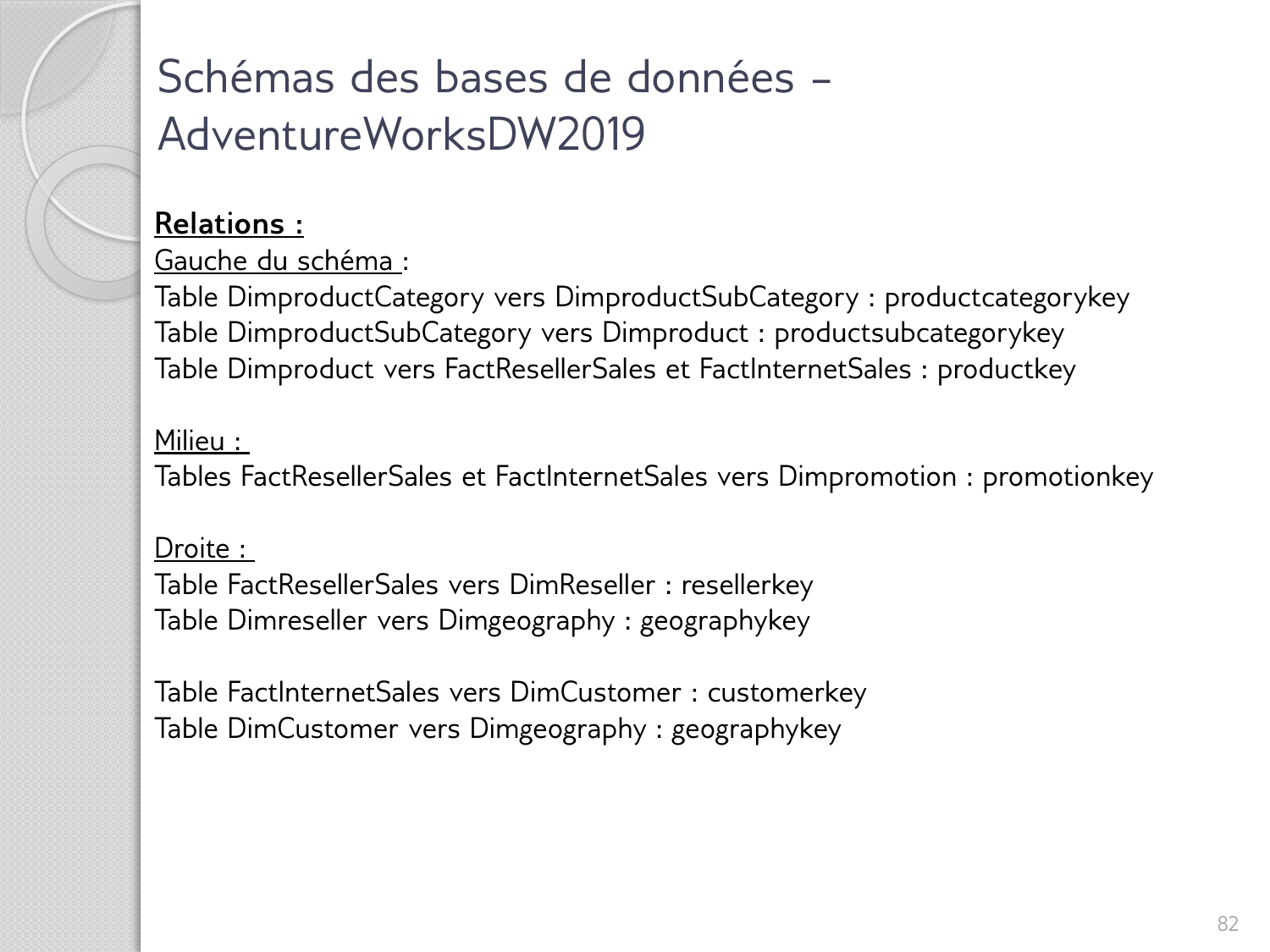

# Schémas des bases de données – AdventureWorksDW2019
Relations :
Gauche du schéma :
Table DimproductCategory vers DimproductSubCategory : productcategorykey
Table DimproductSubCategory vers Dimproduct : productsubcategorykey
Table Dimproduct vers FactResellerSales et FactInternetSales : productkey

Milieu :
Tables FactResellerSales et FactInternetSales vers Dimpromotion : promotionkey

Droite :
Table FactResellerSales vers DimReseller : resellerkey
Table Dimreseller vers Dimgeography : geographykey

Table FactInternetSales vers DimCustomer : customerkey
Table DimCustomer vers Dimgeography : geographykey

82